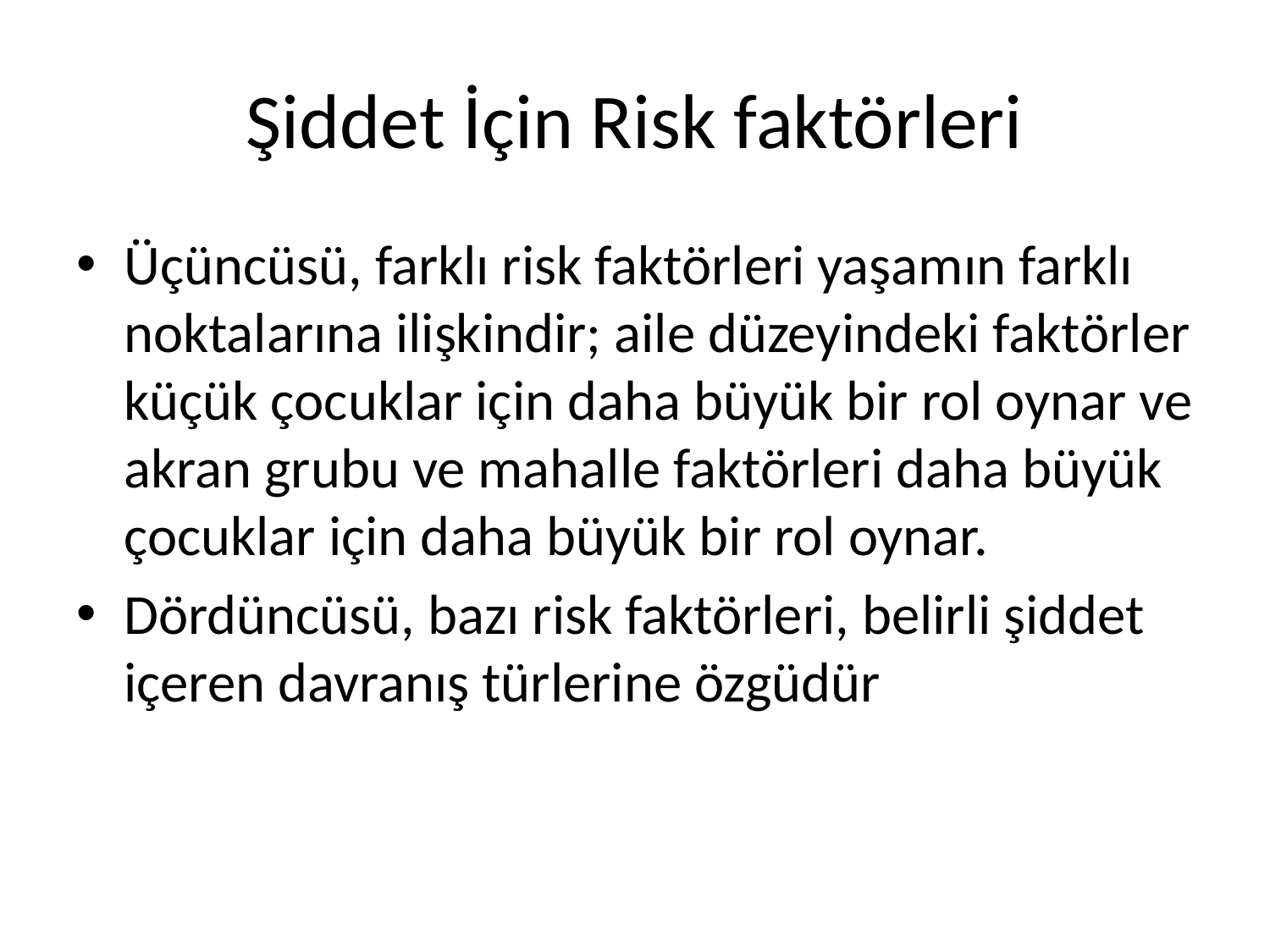

# Şiddet İçin Risk faktörleri
Üçüncüsü, farklı risk faktörleri yaşamın farklı noktalarına ilişkindir; aile düzeyindeki faktörler küçük çocuklar için daha büyük bir rol oynar ve akran grubu ve mahalle faktörleri daha büyük çocuklar için daha büyük bir rol oynar.
Dördüncüsü, bazı risk faktörleri, belirli şiddet içeren davranış türlerine özgüdür